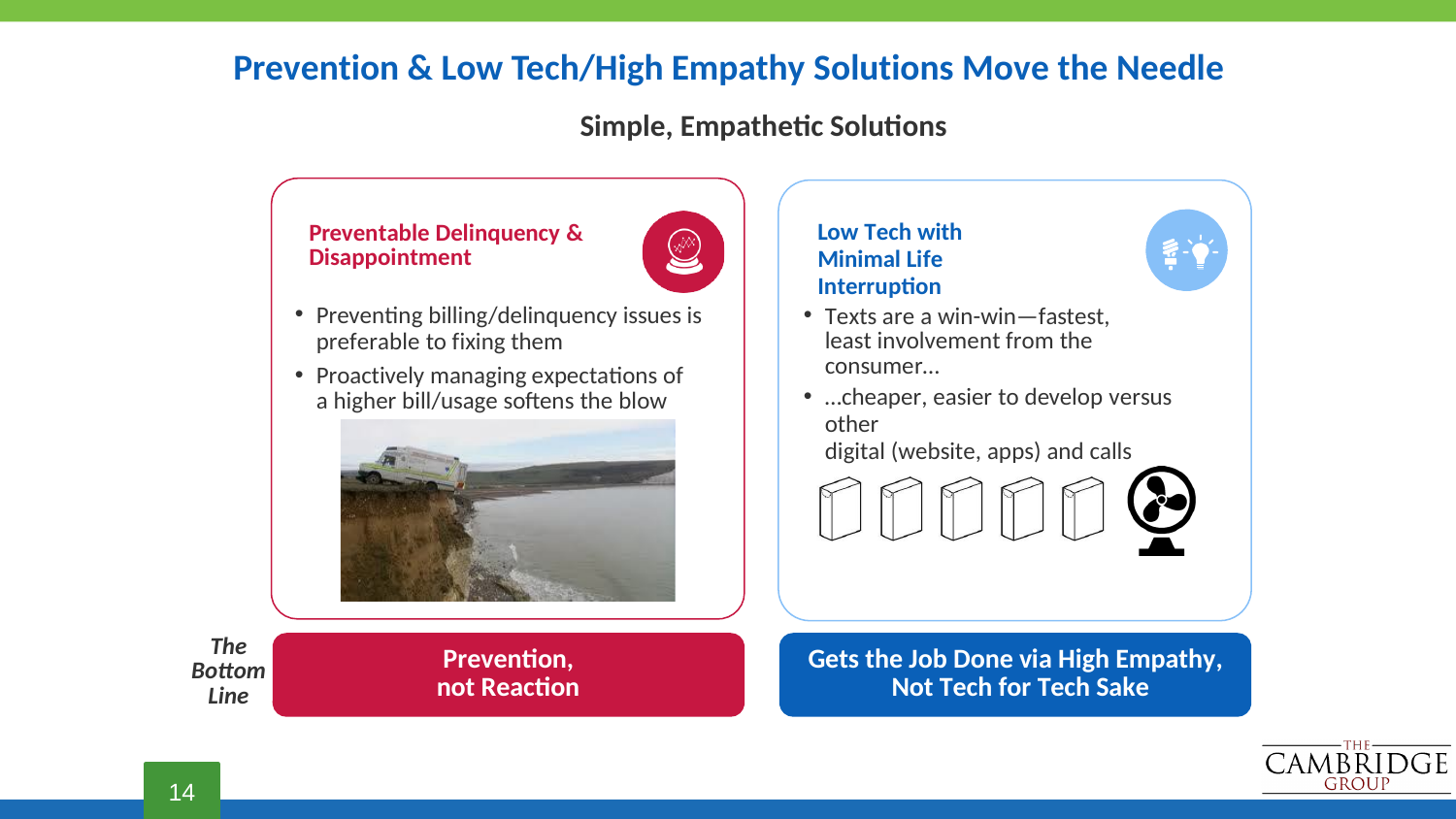

# Prevention & Low Tech/High Empathy Solutions Move the Needle
Simple, Empathetic Solutions

Low Tech with
Minimal Life Interruption
Preventable Delinquency & Disappointment

Preventing billing/delinquency issues is
preferable to fixing them
Proactively managing expectations of a higher bill/usage softens the blow
Texts are a win-win—fastest, least involvement from the consumer…
…cheaper, easier to develop versus other
digital (website, apps) and calls

The Bottom Line
Prevention, not Reaction
Gets the Job Done via High Empathy, Not Tech for Tech Sake
14